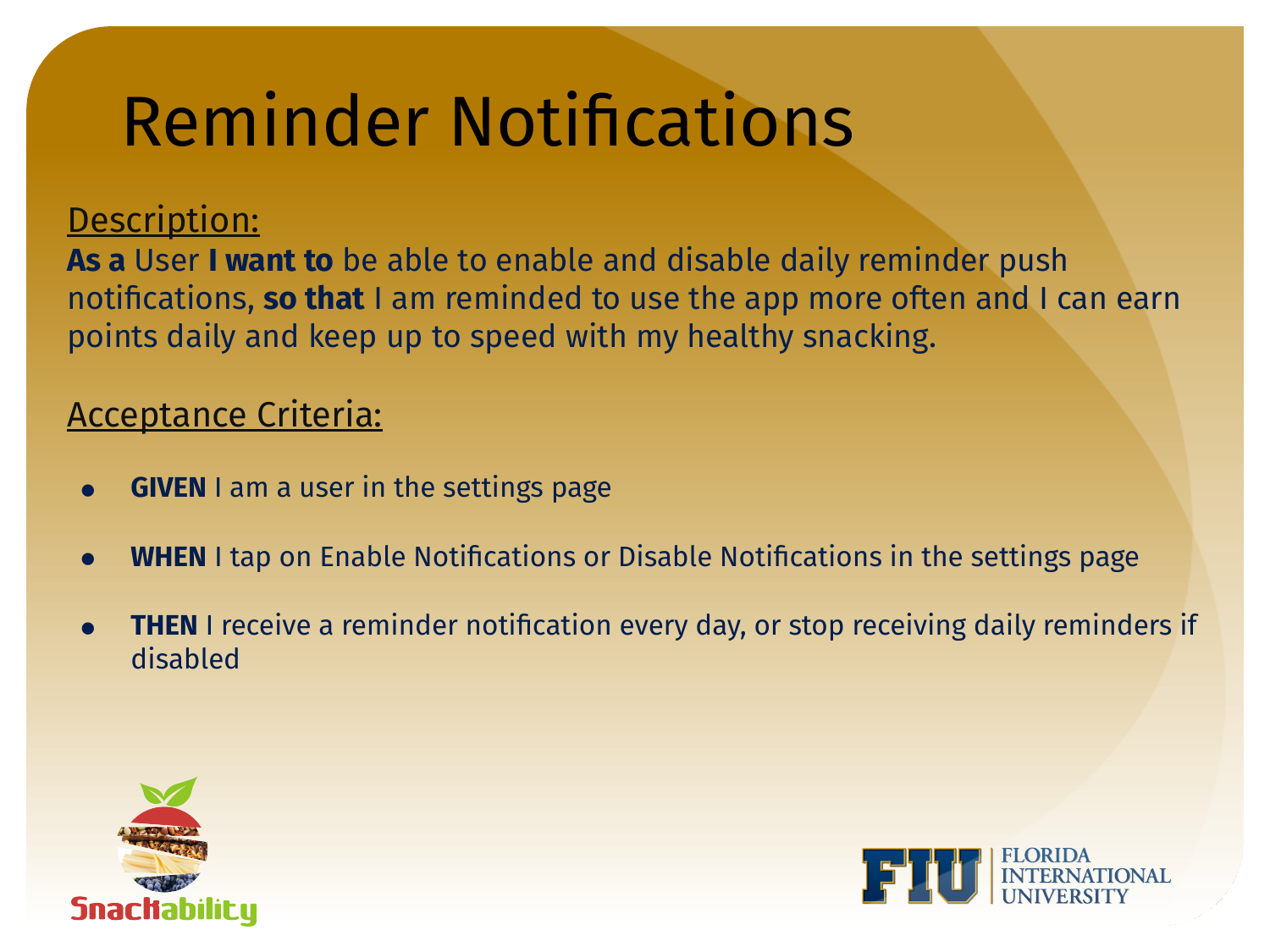

# Reminder Notifications
Description:
As a User I want to be able to enable and disable daily reminder push notifications, so that I am reminded to use the app more often and I can earn points daily and keep up to speed with my healthy snacking.

Acceptance Criteria:
GIVEN I am a user in the settings page
WHEN I tap on Enable Notifications or Disable Notifications in the settings page
THEN I receive a reminder notification every day, or stop receiving daily reminders if disabled